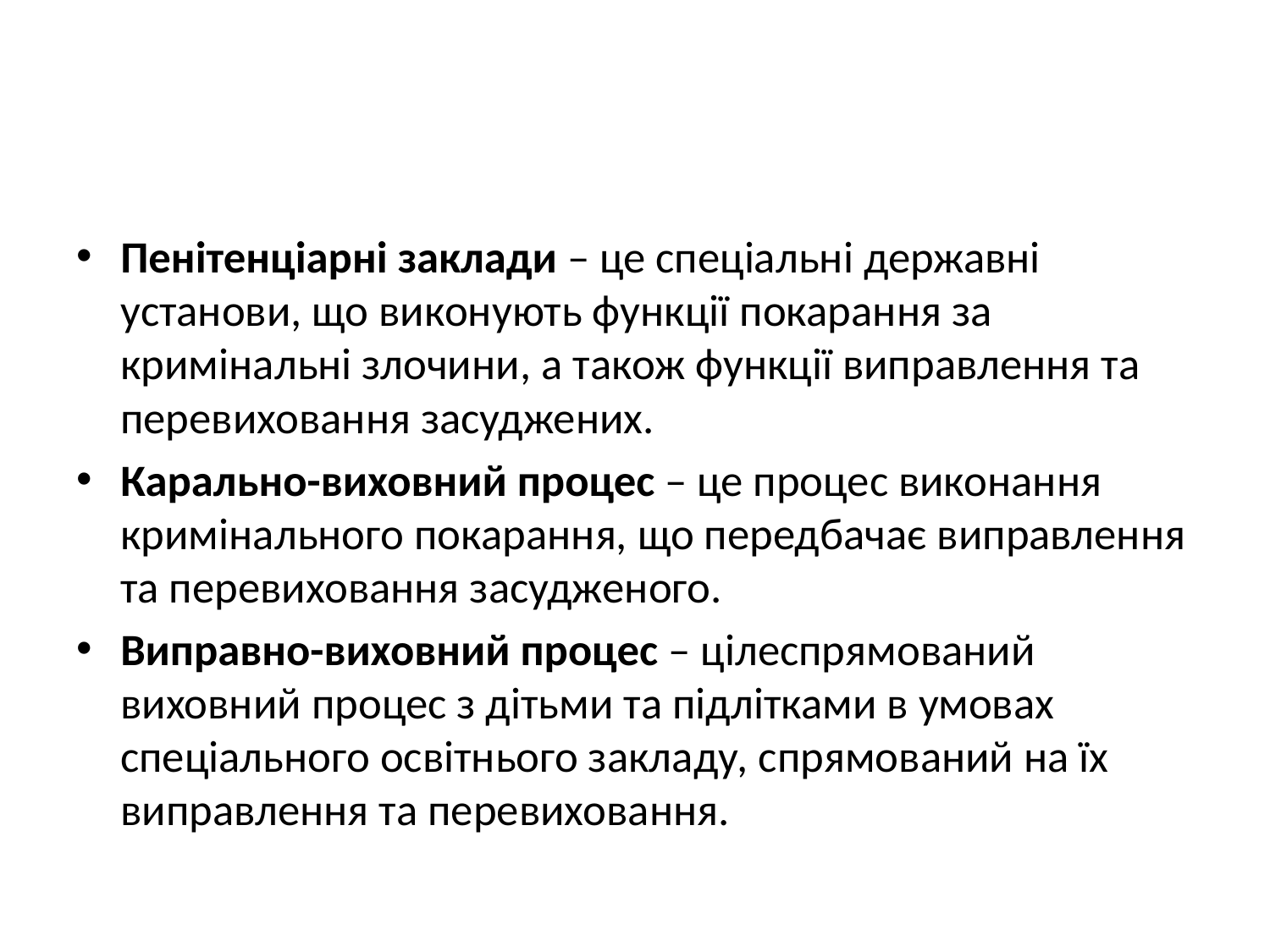

#
Пенітенціарні заклади – це спеціальні державні установи, що виконують функції покарання за кримінальні злочини, а також функції виправлення та перевиховання засуджених.
Карально-виховний процес – це процес виконання кримінального покарання, що передбачає виправлення та перевиховання засудженого.
Виправно-виховний процес – цілеспрямований виховний процес з дітьми та підлітками в умовах спеціального освітнього закладу, спрямований на їх виправлення та перевиховання.